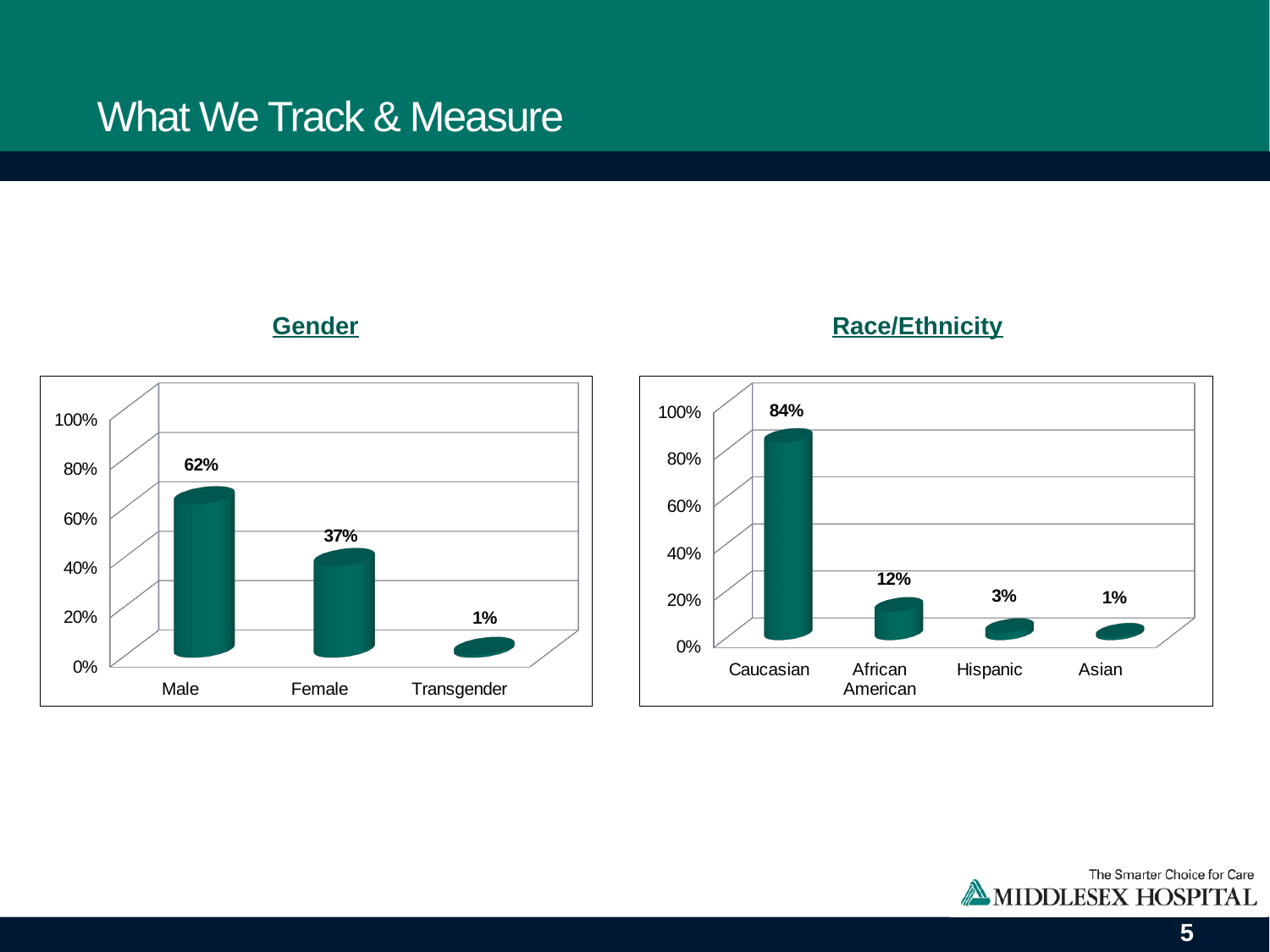

What We Track & Measure
Race/Ethnicity
Gender

[unsupported chart]

[unsupported chart]

5